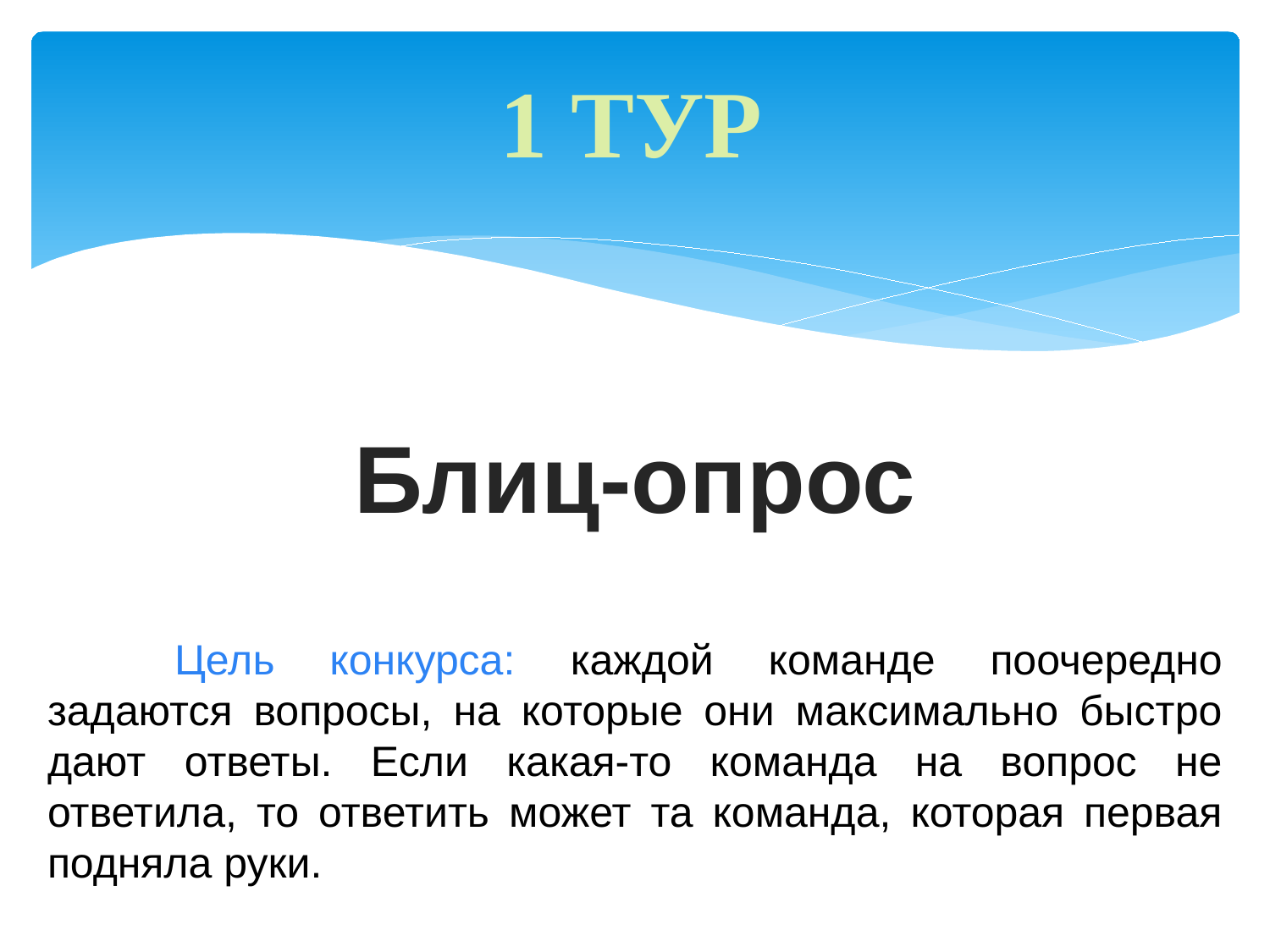

1 тур
Блиц-опрос
	Цель конкурса: каждой команде поочередно задаются вопросы, на которые они максимально быстро дают ответы. Если какая-то команда на вопрос не ответила, то ответить может та команда, которая первая подняла руки.